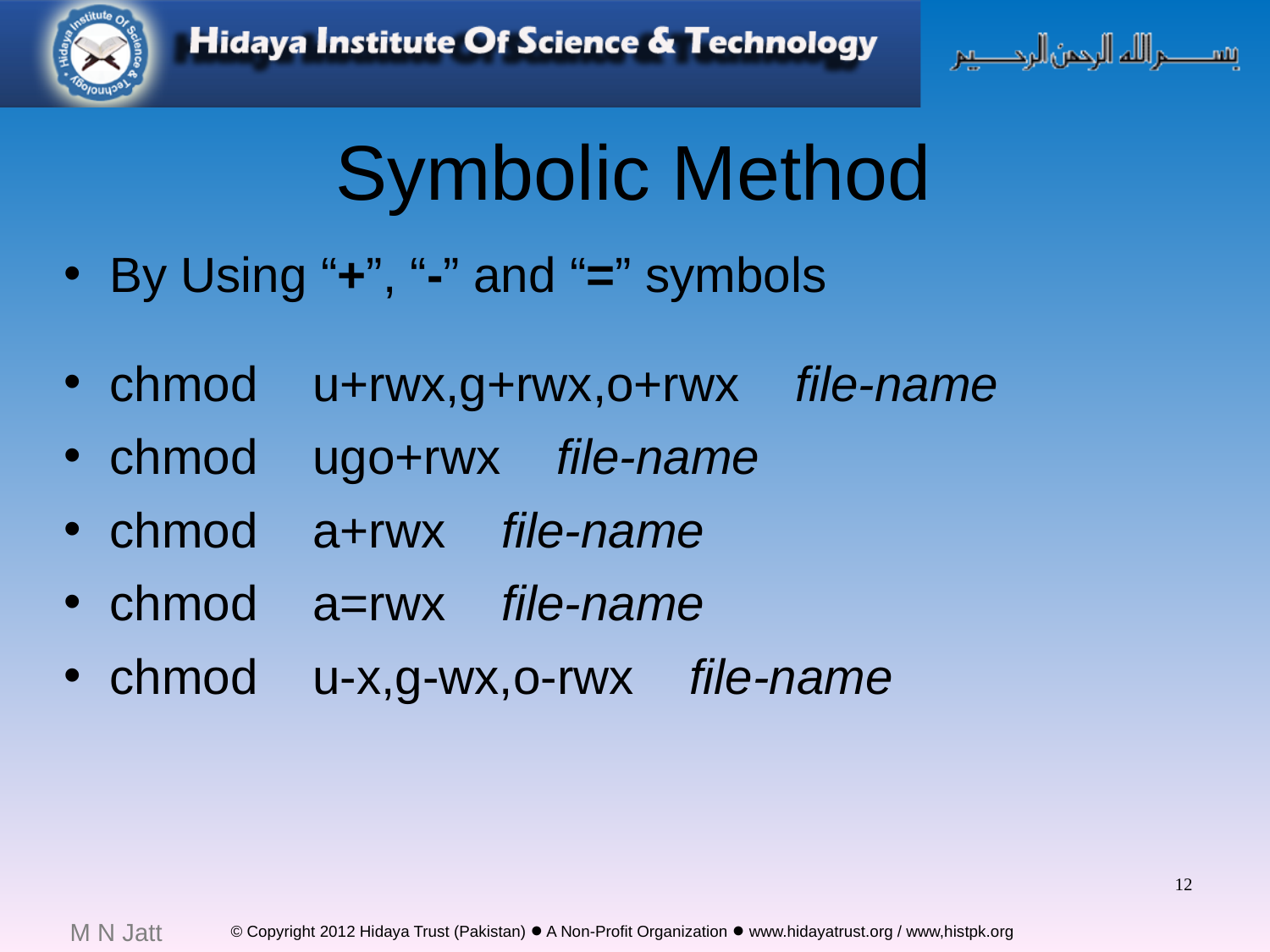

# Symbolic Method
By Using “+”, “-” and “=” symbols

chmod    u+rwx,g+rwx,o+rwx    file-name
chmod    ugo+rwx    file-name
chmod    a+rwx    file-name
chmod    a=rwx    file-name
chmod    u-x,g-wx,o-rwx    file-name
12